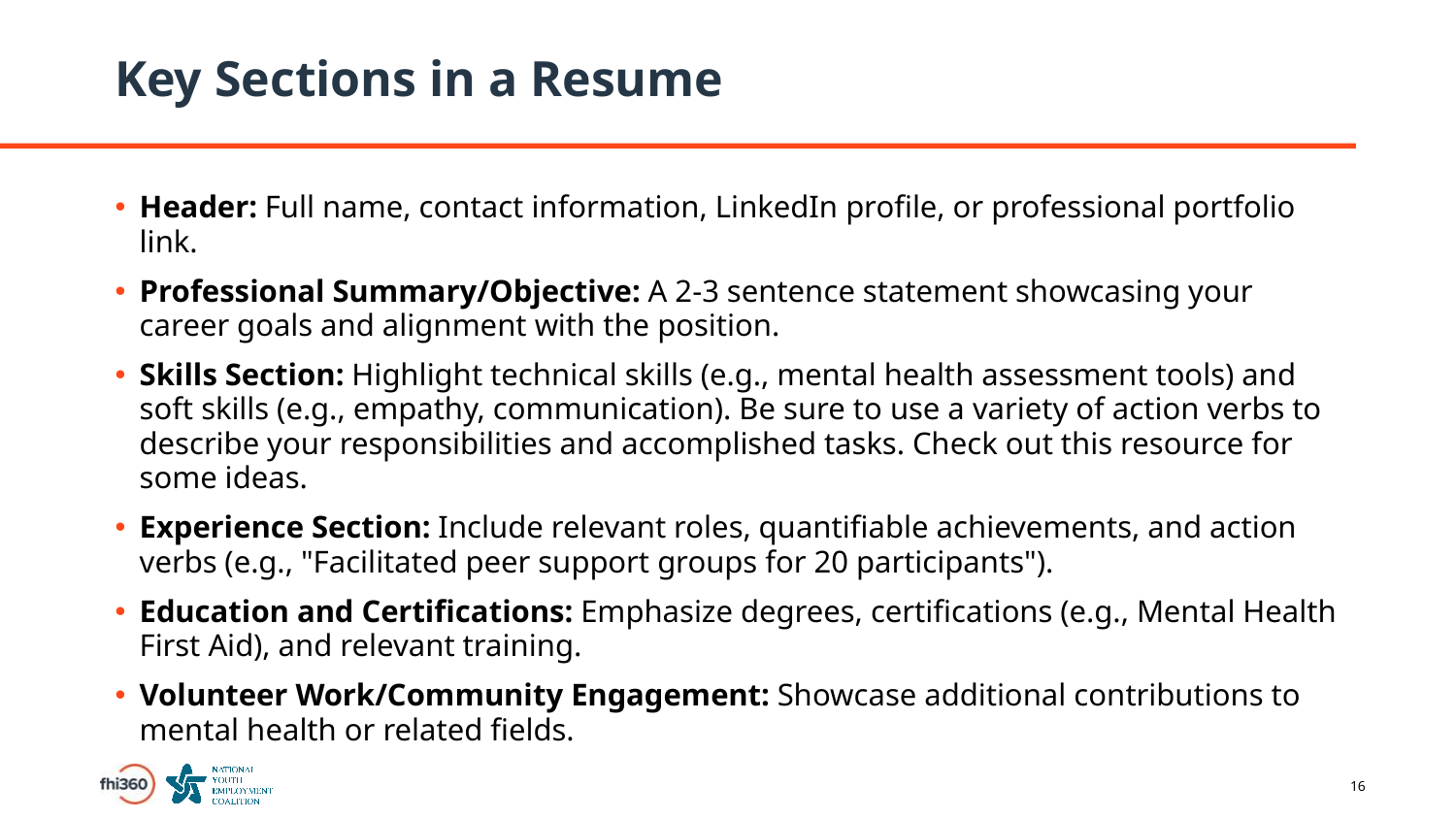

# Key Sections in a Resume

Header: Full name, contact information, LinkedIn profile, or professional portfolio link.
Professional Summary/Objective: A 2-3 sentence statement showcasing your career goals and alignment with the position.
Skills Section: Highlight technical skills (e.g., mental health assessment tools) and soft skills (e.g., empathy, communication). Be sure to use a variety of action verbs to describe your responsibilities and accomplished tasks. Check out this resource for some ideas.
Experience Section: Include relevant roles, quantifiable achievements, and action verbs (e.g., "Facilitated peer support groups for 20 participants").
Education and Certifications: Emphasize degrees, certifications (e.g., Mental Health First Aid), and relevant training.
Volunteer Work/Community Engagement: Showcase additional contributions to mental health or related fields.